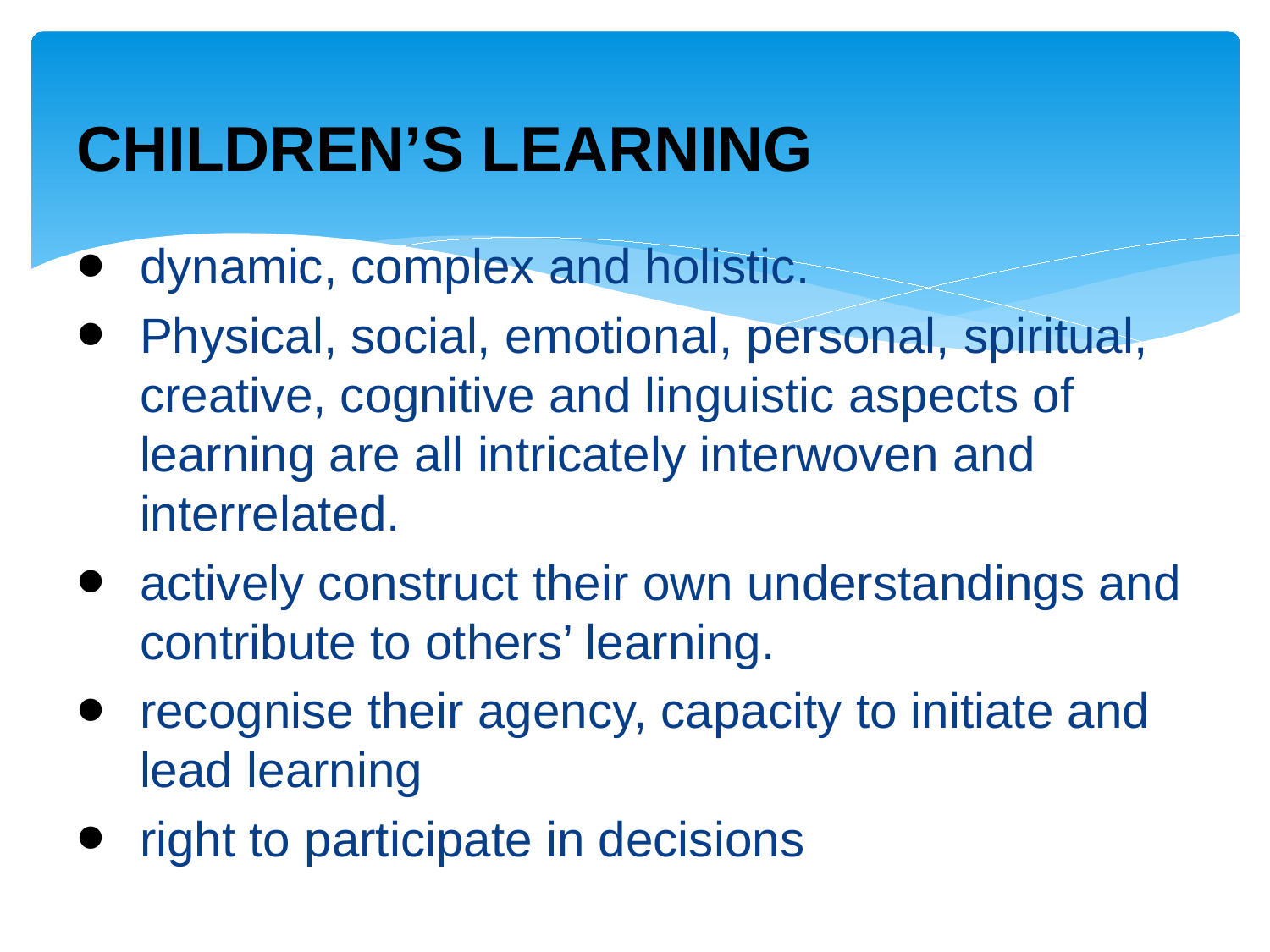

# CHILDREN’S LEARNING
dynamic, complex and holistic.
Physical, social, emotional, personal, spiritual, creative, cognitive and linguistic aspects of learning are all intricately interwoven and interrelated.
actively construct their own understandings and contribute to others’ learning.
recognise their agency, capacity to initiate and lead learning
right to participate in decisions